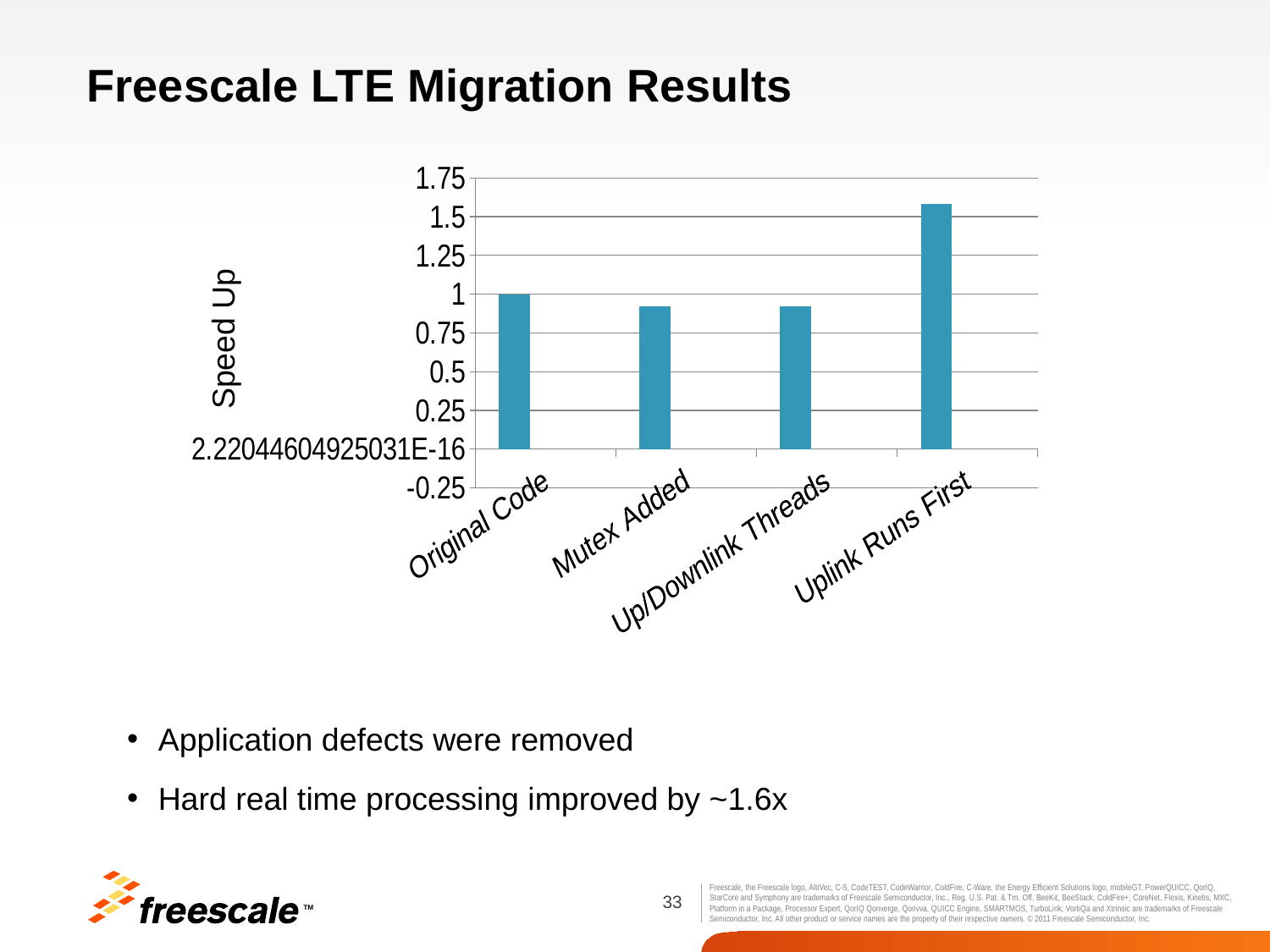

# Freescale LTE Migration Results

### Chart

| Category | Speed Up | Column1 | Column2 |
|---|---|---|---|
| Original Code | 1.0 | None | None |
| Mutex Added | 0.92 | None | None |
| Up/Downlink Threads | 0.92 | None | None |
| Uplink Runs First | 1.58 | None | None |
Speed Up
Application defects were removed
Hard real time processing improved by ~1.6x